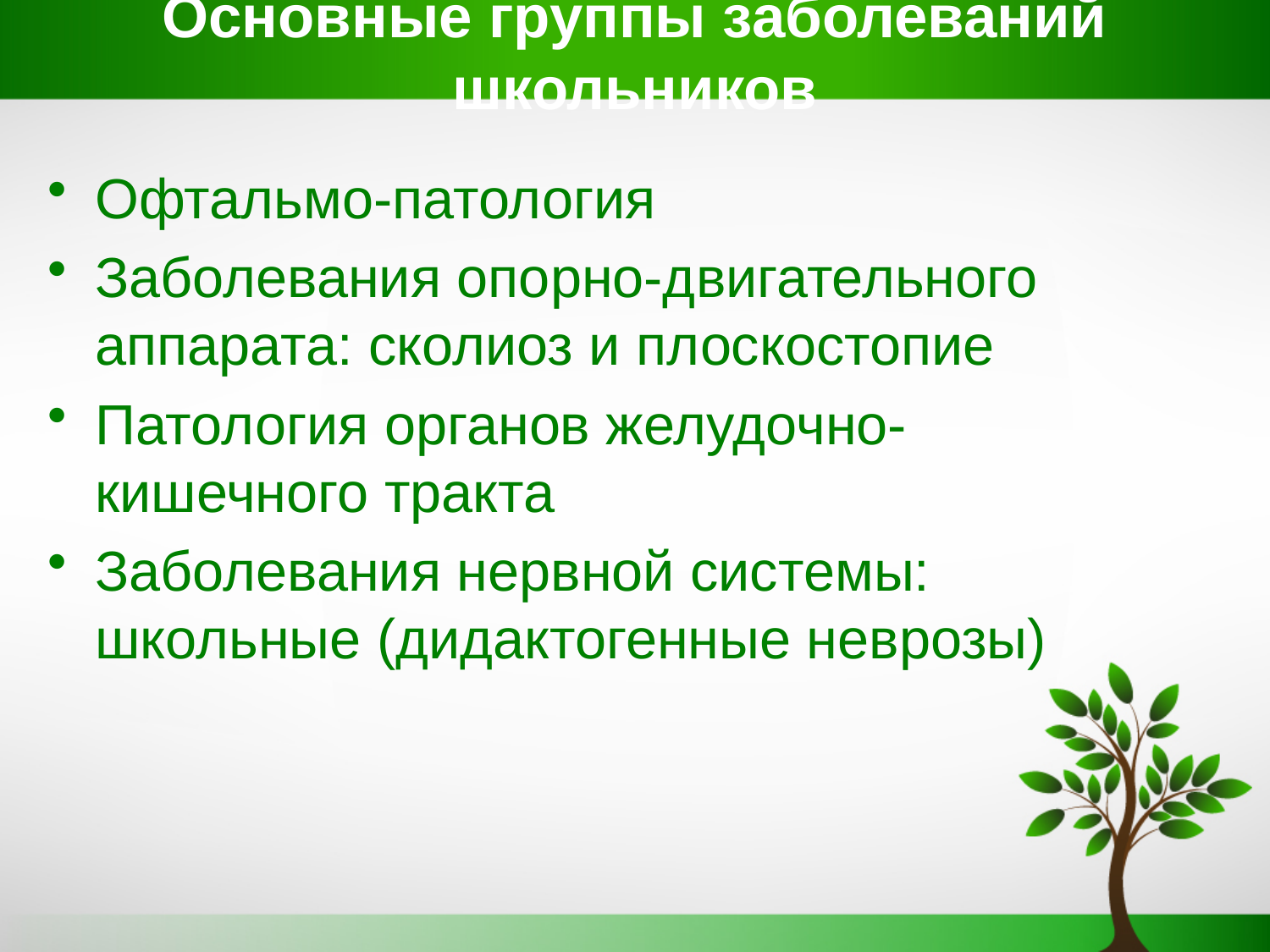

# Основные группы заболеваний школьников
Офтальмо-патология
Заболевания опорно-двигательного аппарата: сколиоз и плоскостопие
Патология органов желудочно-кишечного тракта
Заболевания нервной системы: школьные (дидактогенные неврозы)